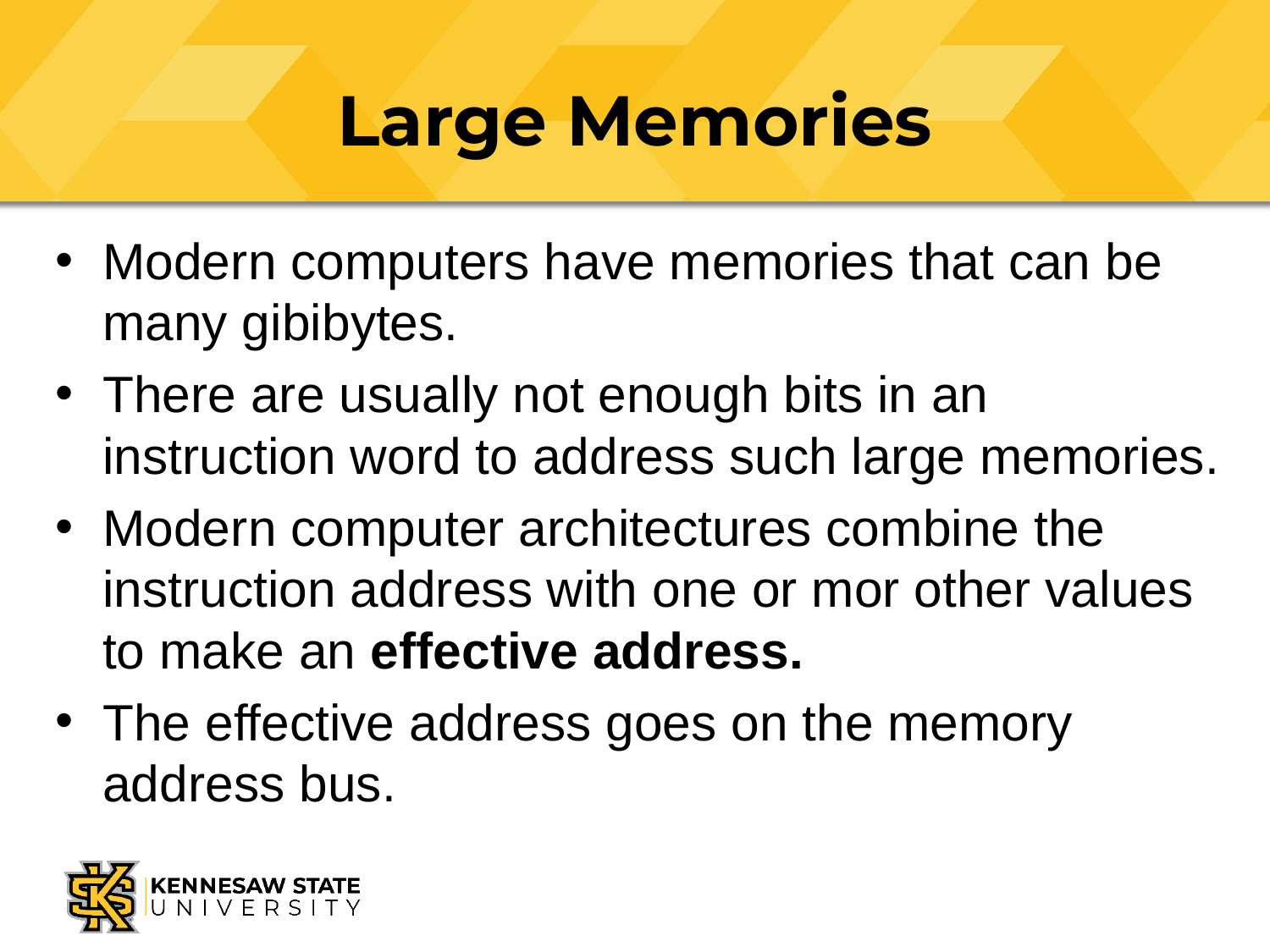

# Large Memories
Modern computers have memories that can be many gibibytes.
There are usually not enough bits in an instruction word to address such large memories.
Modern computer architectures combine the instruction address with one or mor other values to make an effective address.
The effective address goes on the memory address bus.